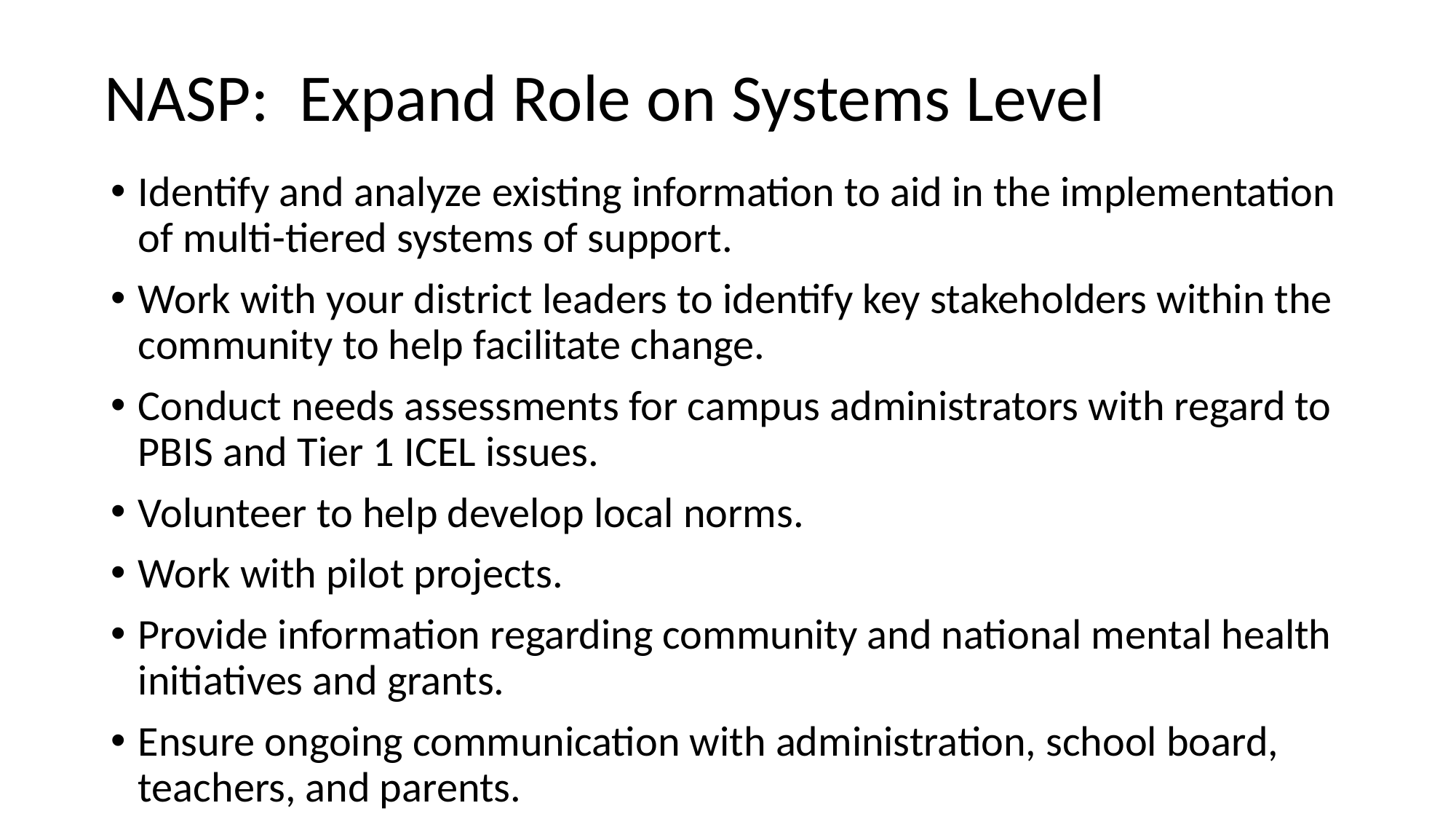

# NASP:  Expand Role on Systems Level
Identify and analyze existing information to aid in the implementation of multi-tiered systems of support.
Work with your district leaders to identify key stakeholders within the community to help facilitate change.
Conduct needs assessments for campus administrators with regard to PBIS and Tier 1 ICEL issues.
Volunteer to help develop local norms.
Work with pilot projects.
Provide information regarding community and national mental health initiatives and grants.
Ensure ongoing communication with administration, school board, teachers, and parents.